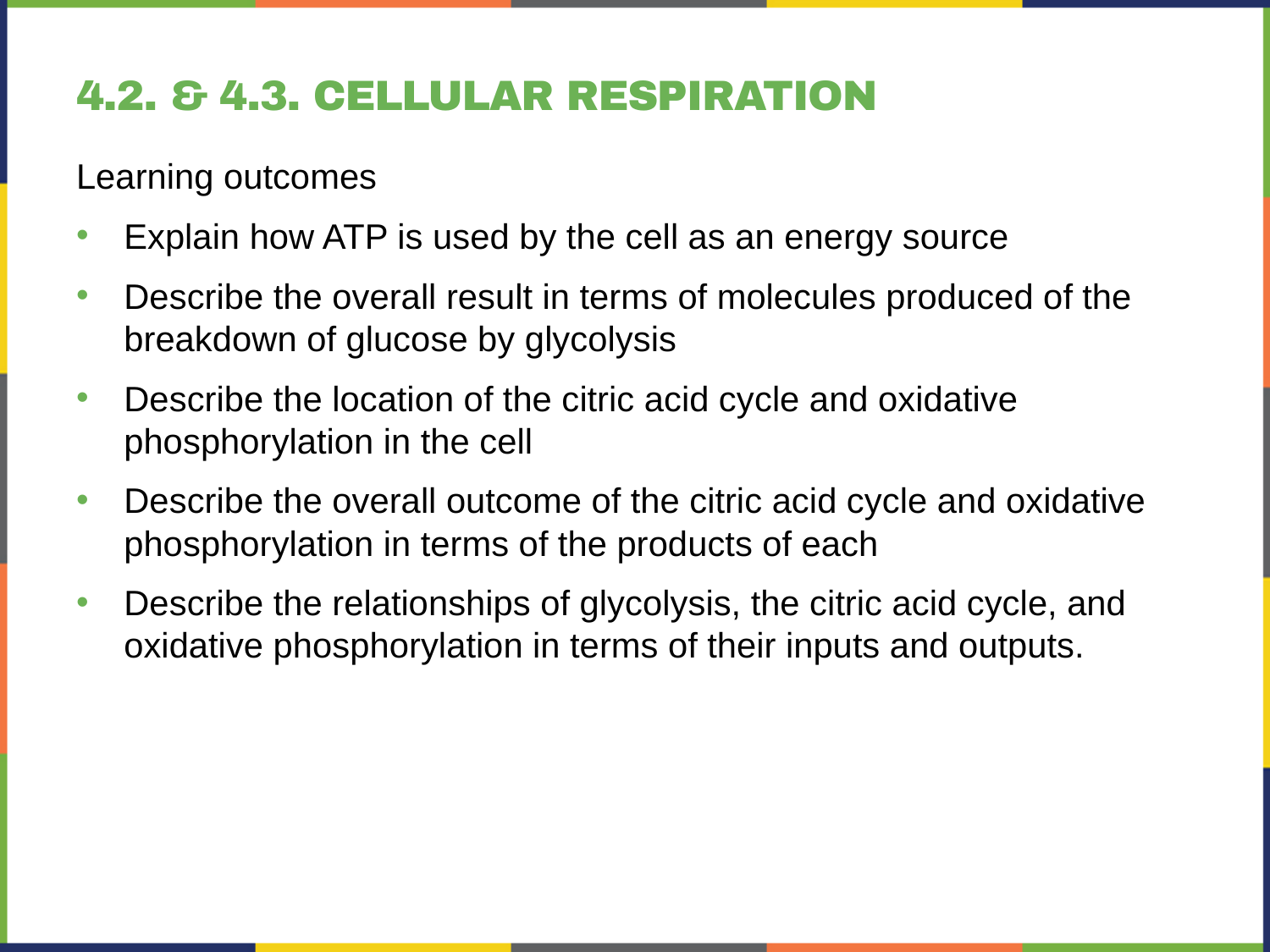

# 4.2. & 4.3. Cellular respiration
Learning outcomes
Explain how ATP is used by the cell as an energy source
Describe the overall result in terms of molecules produced of the breakdown of glucose by glycolysis
Describe the location of the citric acid cycle and oxidative phosphorylation in the cell
Describe the overall outcome of the citric acid cycle and oxidative phosphorylation in terms of the products of each
Describe the relationships of glycolysis, the citric acid cycle, and oxidative phosphorylation in terms of their inputs and outputs.